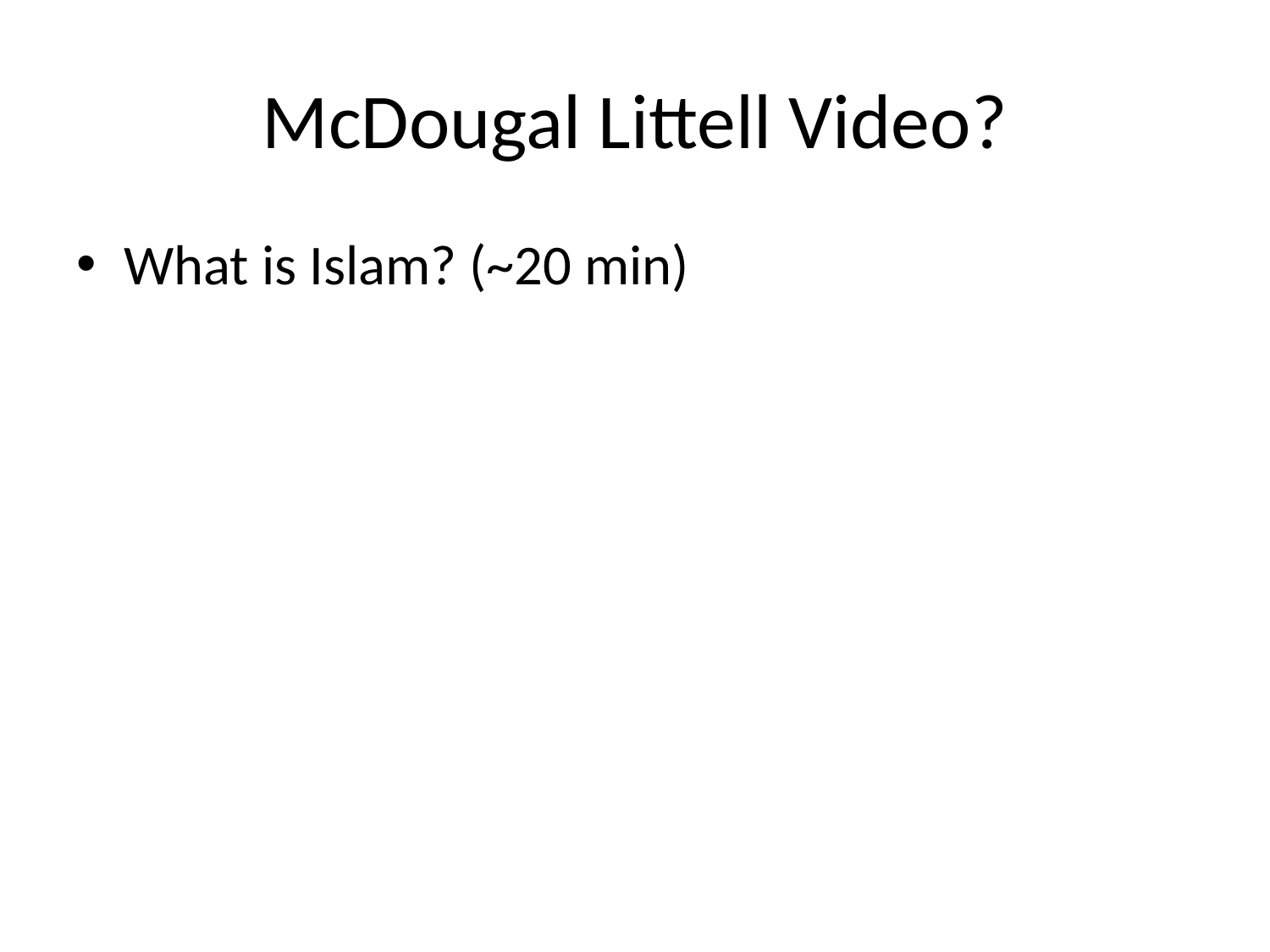

# McDougal Littell Video?
What is Islam? (~20 min)